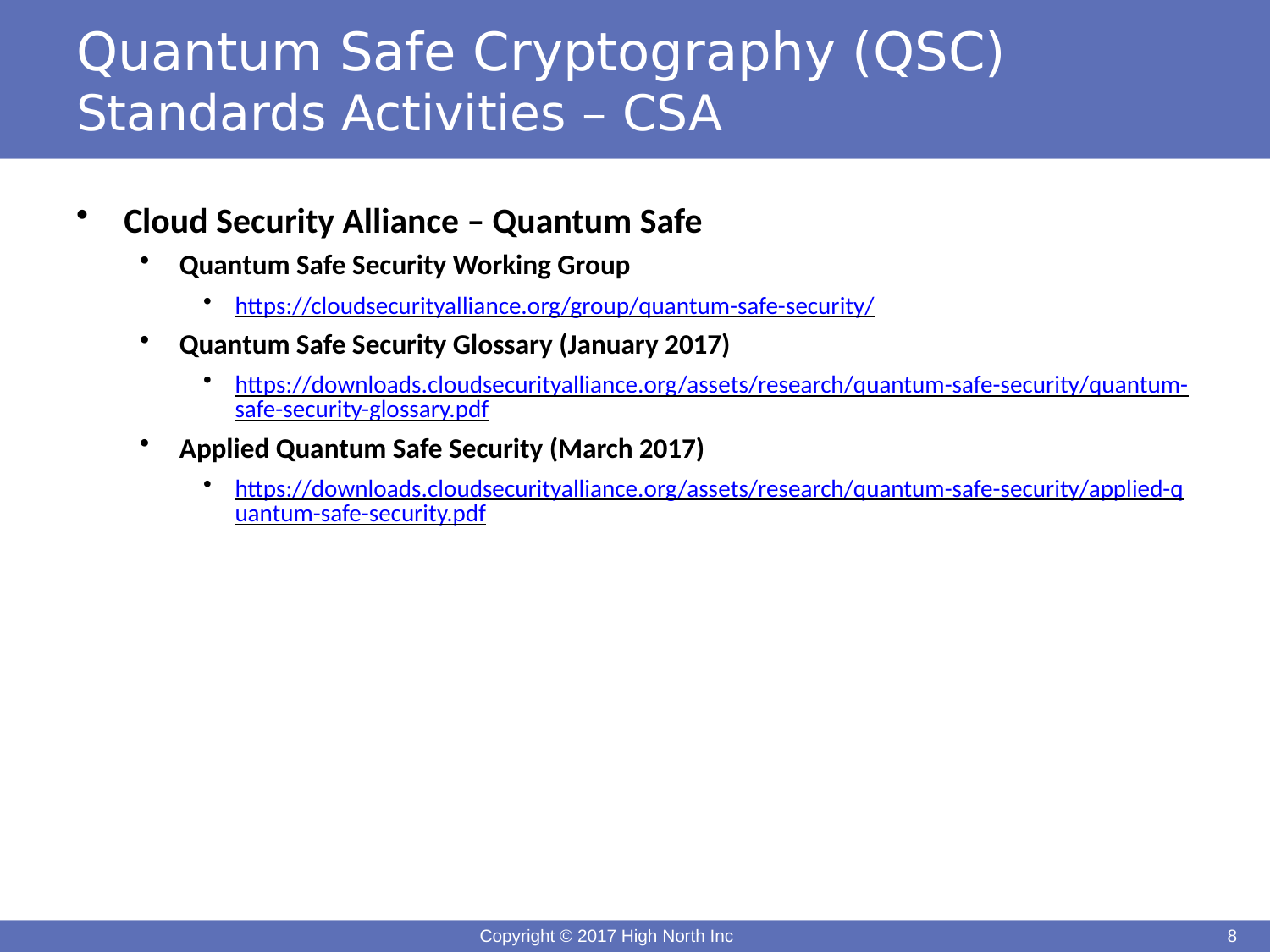

# Quantum Safe Cryptography (QSC) Standards Activities – CSA

Cloud Security Alliance – Quantum Safe
Quantum Safe Security Working Group
https://cloudsecurityalliance.org/group/quantum-safe-security/
Quantum Safe Security Glossary (January 2017)
https://downloads.cloudsecurityalliance.org/assets/research/quantum-safe-security/quantum-safe-security-glossary.pdf
Applied Quantum Safe Security (March 2017)
https://downloads.cloudsecurityalliance.org/assets/research/quantum-safe-security/applied-quantum-safe-security.pdf

Copyright © 2017 High North Inc
8